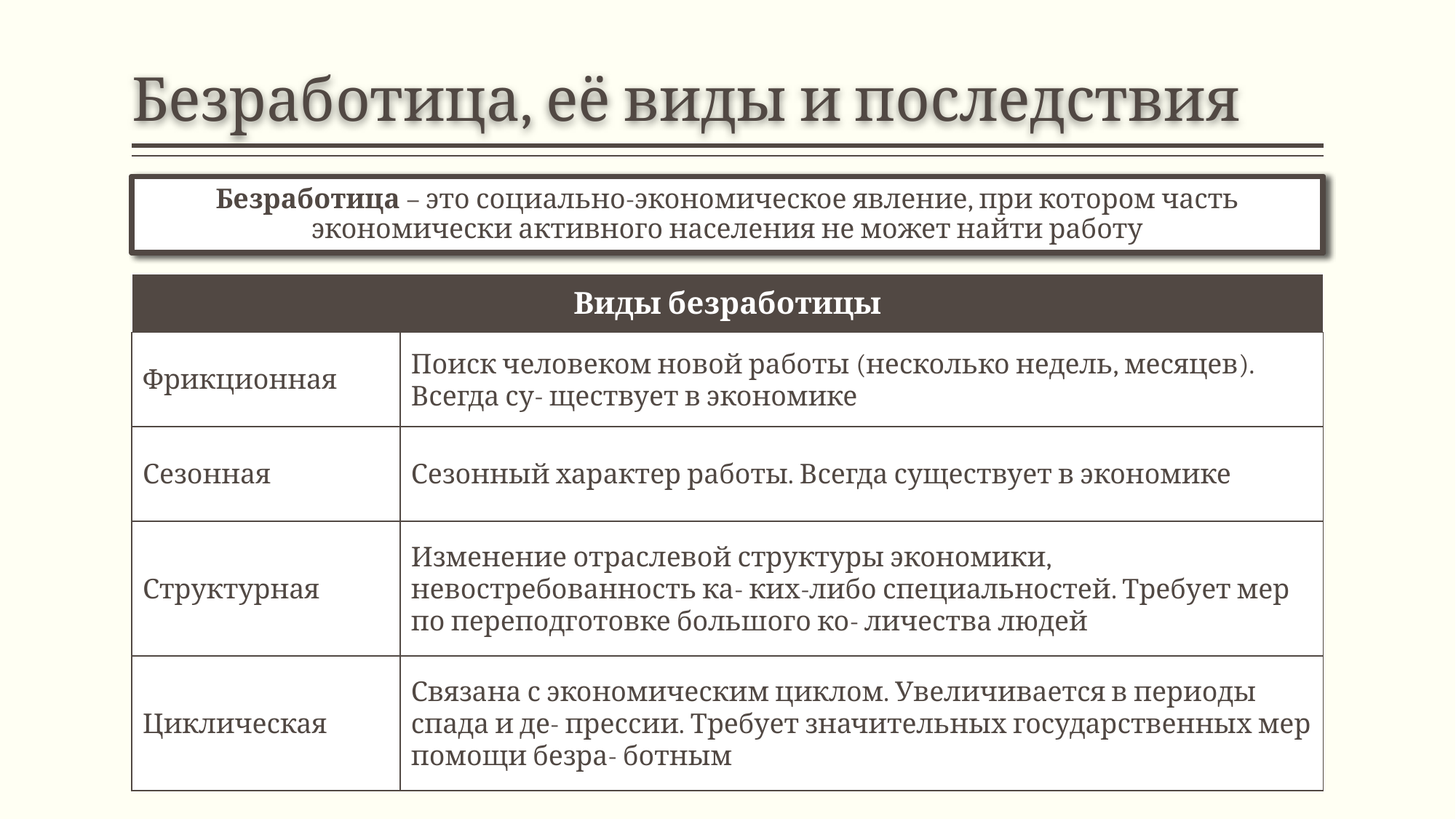

# Безработица, её виды и последствия

Безработица – это социально-экономическое явление, при котором часть экономически активного населения не может найти работу
| Виды безработицы |  |
| --- | --- |
| Фрикционная | Поиск человеком новой работы (несколько недель, месяцев). Всегда су- ществует в экономике |
| Сезонная | Сезонный характер работы. Всегда существует в экономике |
| Структурная | Изменение отраслевой структуры экономики, невостребованность ка- ких-либо специальностей. Требует мер по переподготовке большого ко- личества людей |
| Циклическая | Связана с экономическим циклом. Увеличивается в периоды спада и де- прессии. Требует значительных государственных мер помощи безра- ботным |